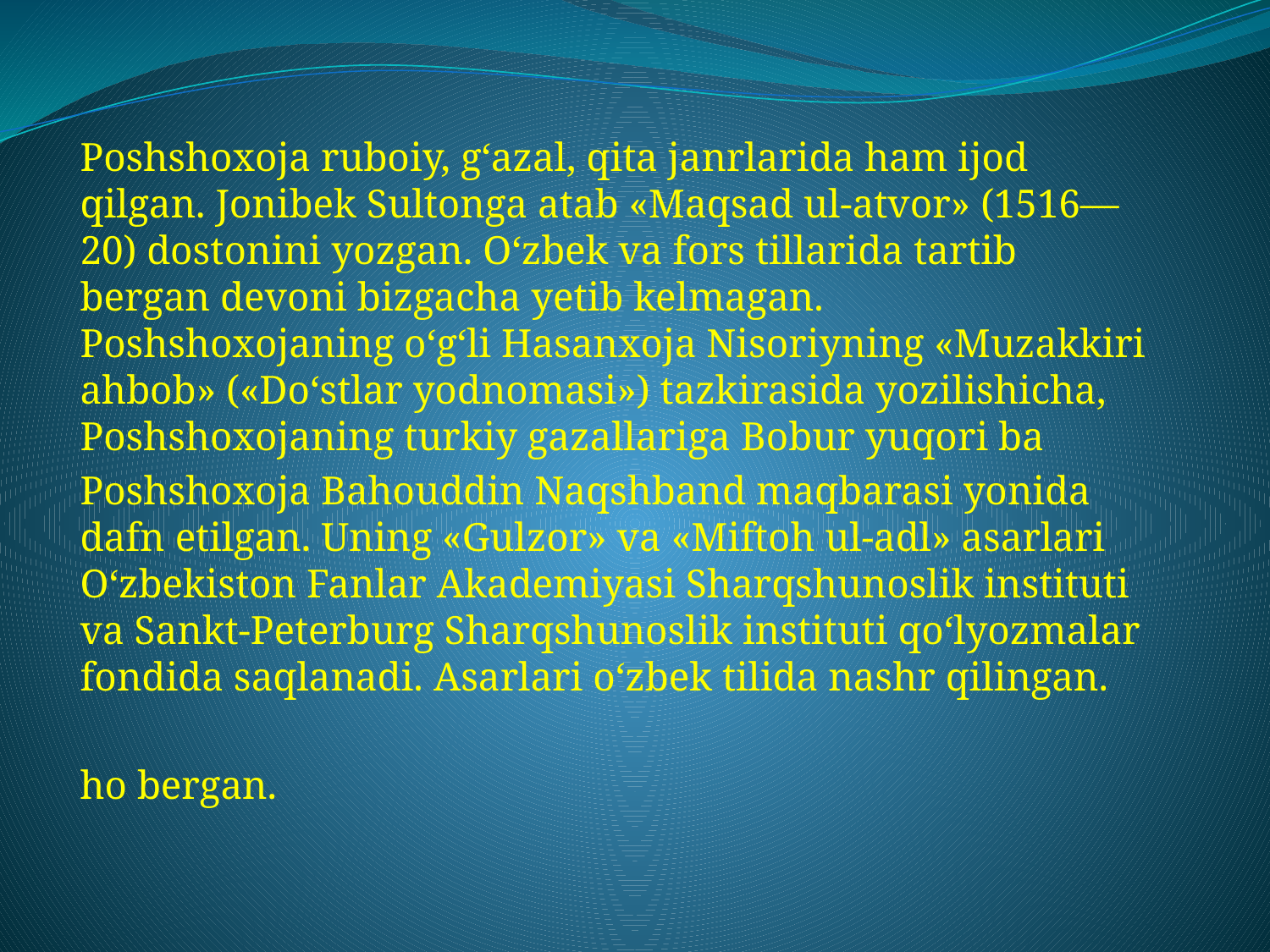

Poshshoxoja ruboiy, g‘azal, qita janrlarida ham ijod qilgan. Jonibek Sultonga atab «Maqsad ul-atvor» (1516—20) dostonini yozgan. O‘zbek va fors tillarida tartib bergan devoni bizgacha yetib kelmagan. Poshshoxojaning o‘g‘li Hasanxoja Nisoriyning «Muzakkiri ahbob» («Do‘stlar yodnomasi») tazkirasida yozilishicha, Poshshoxojaning turkiy gazallariga Bobur yuqori ba
Poshshoxoja Bahouddin Naqshband maqbarasi yonida dafn etilgan. Uning «Gulzor» va «Miftoh ul-adl» asarlari O‘zbekiston Fanlar Akademiyasi Sharqshunoslik instituti va Sankt-Peterburg Sharqshunoslik instituti qo‘lyozmalar fondida saqlanadi. Asarlari o‘zbek tilida nashr qilingan.

ho bergan.